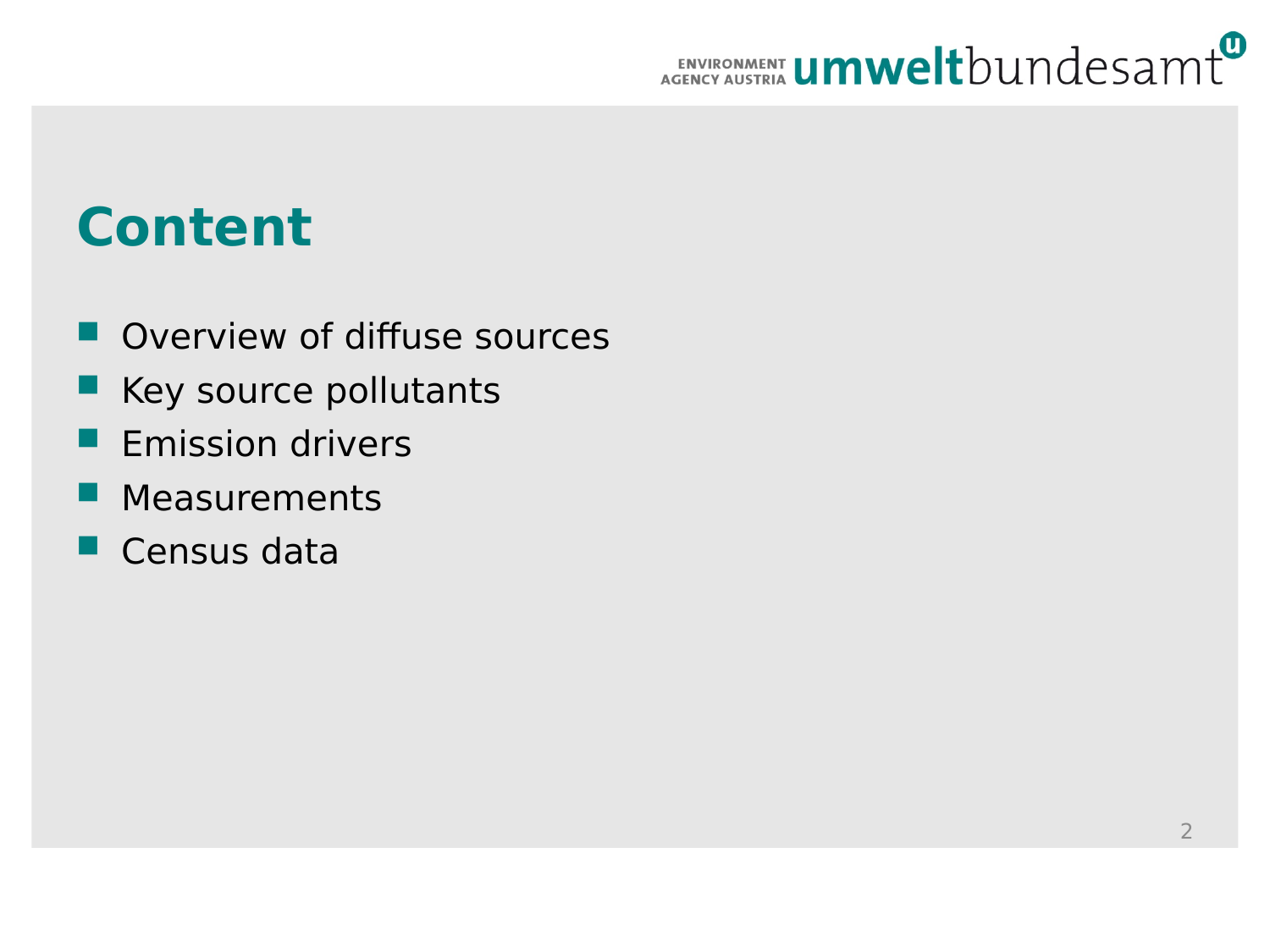

# Content
Overview of diffuse sources
Key source pollutants
Emission drivers
Measurements
Census data

2